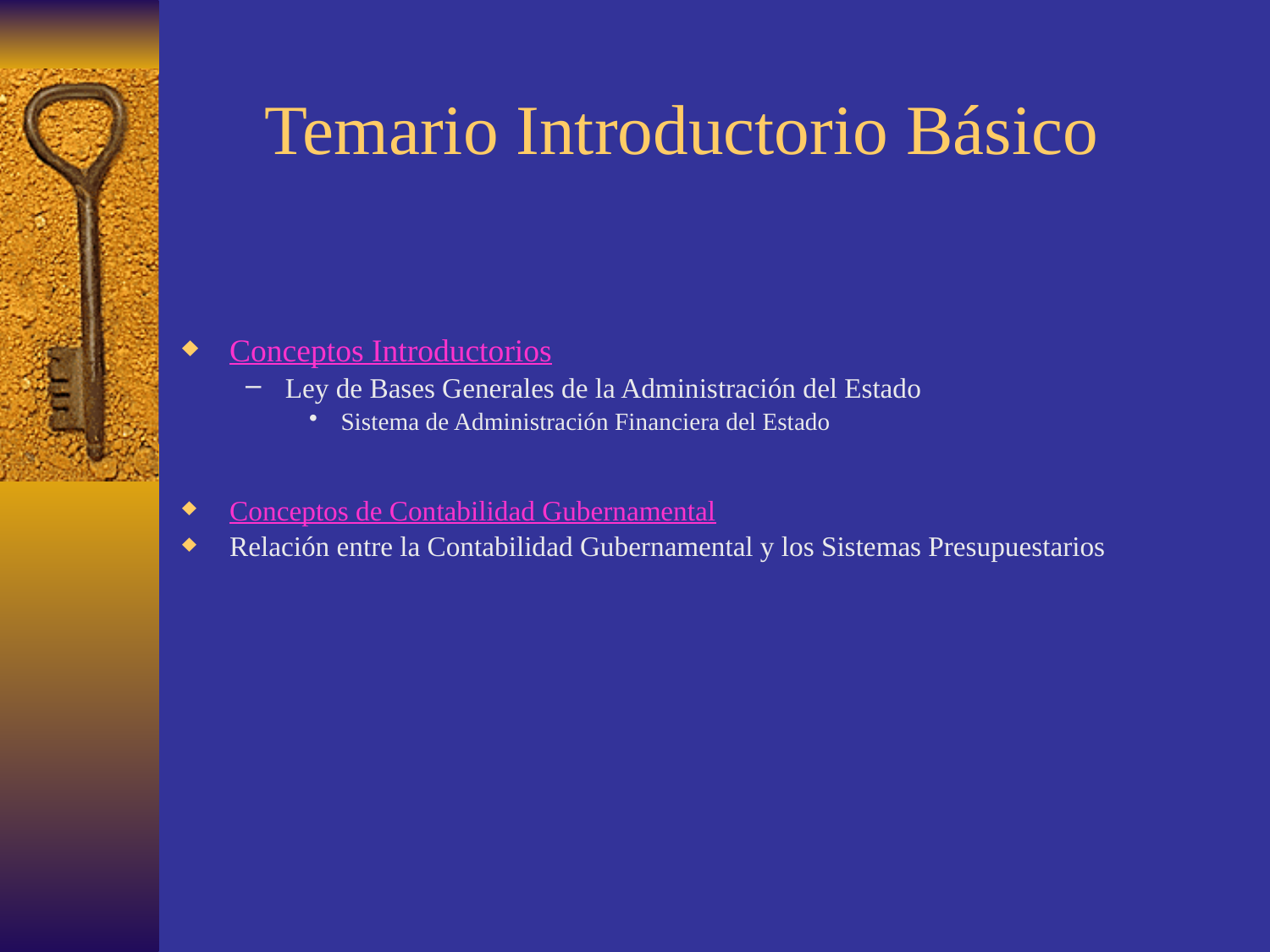

# Temario Introductorio Básico
Conceptos Introductorios
Ley de Bases Generales de la Administración del Estado
Sistema de Administración Financiera del Estado

Conceptos de Contabilidad Gubernamental
Relación entre la Contabilidad Gubernamental y los Sistemas Presupuestarios